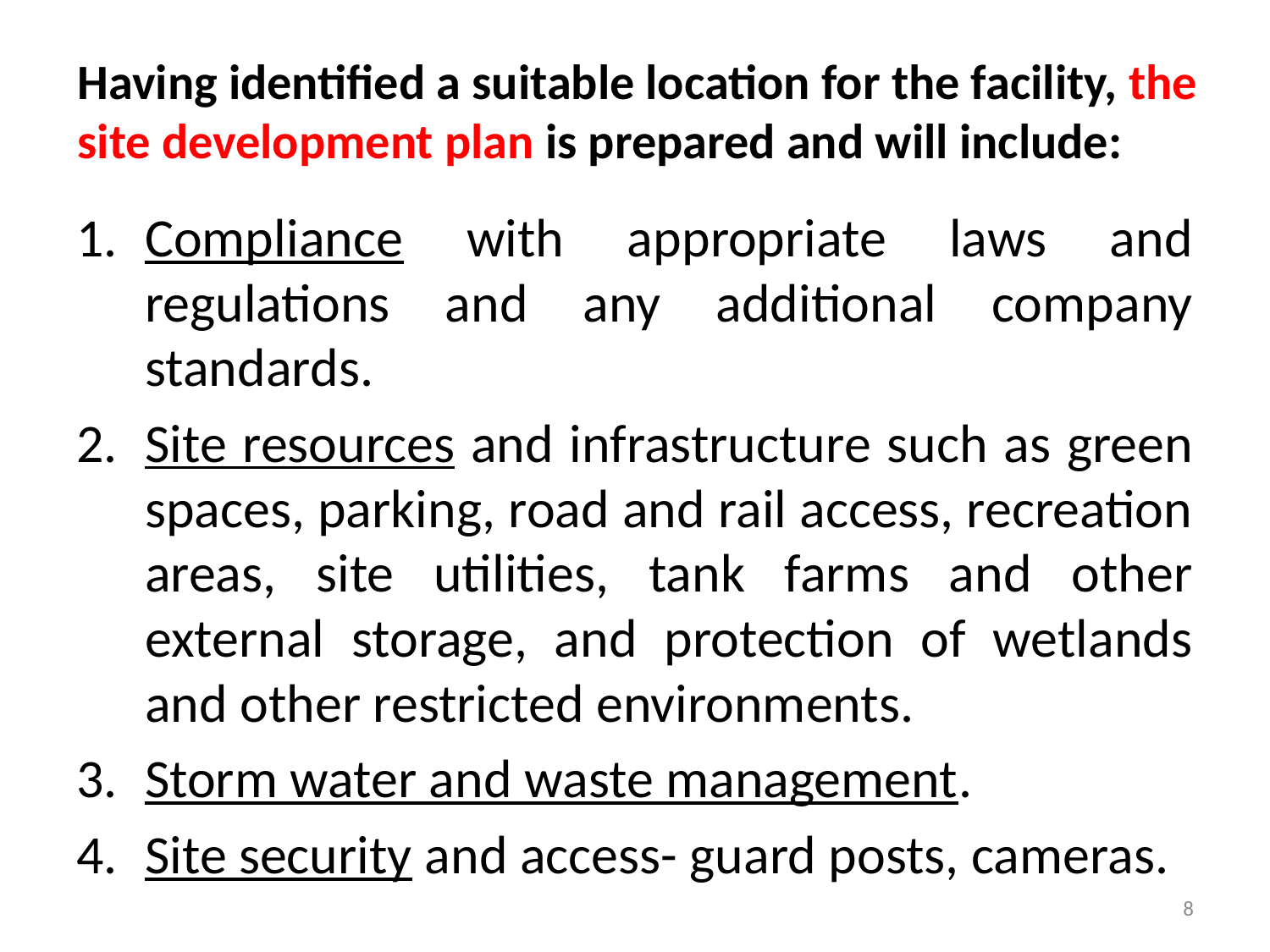

# Having identified a suitable location for the facility, the site development plan is prepared and will include:
Compliance with appropriate laws and regulations and any additional company standards.
Site resources and infrastructure such as green spaces, parking, road and rail access, recreation areas, site utilities, tank farms and other external storage, and protection of wetlands and other restricted environments.
Storm water and waste management.
Site security and access- guard posts, cameras.

8